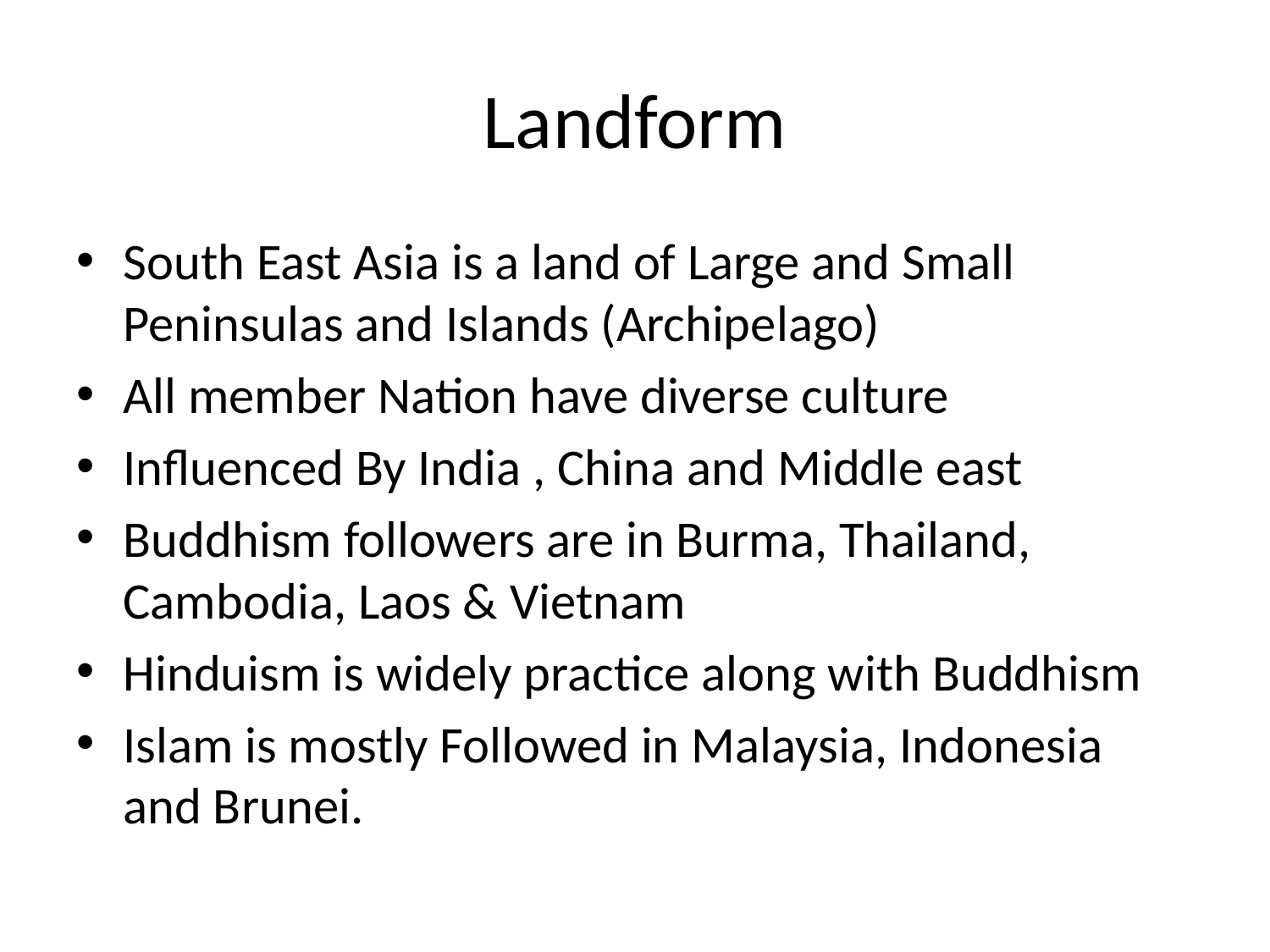

# Landform
South East Asia is a land of Large and Small Peninsulas and Islands (Archipelago)
All member Nation have diverse culture
Influenced By India , China and Middle east
Buddhism followers are in Burma, Thailand, Cambodia, Laos & Vietnam
Hinduism is widely practice along with Buddhism
Islam is mostly Followed in Malaysia, Indonesia and Brunei.